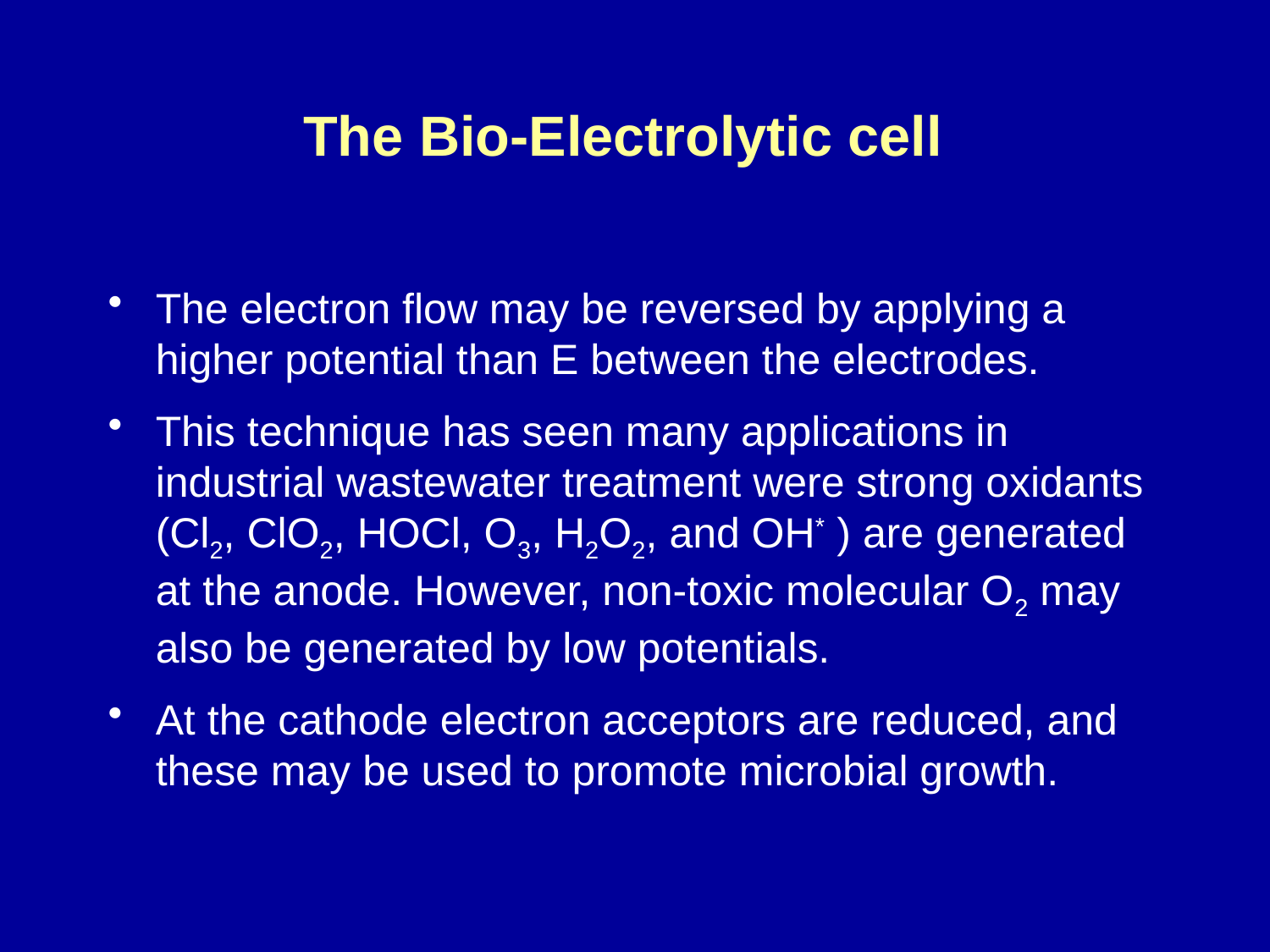

# The Bio-Electrolytic cell
The electron flow may be reversed by applying a higher potential than E between the electrodes.
This technique has seen many applications in industrial wastewater treatment were strong oxidants (Cl2, ClO2, HOCl, O3, H2O2, and OH* ) are generated at the anode. However, non-toxic molecular O2 may also be generated by low potentials.
At the cathode electron acceptors are reduced, and these may be used to promote microbial growth.